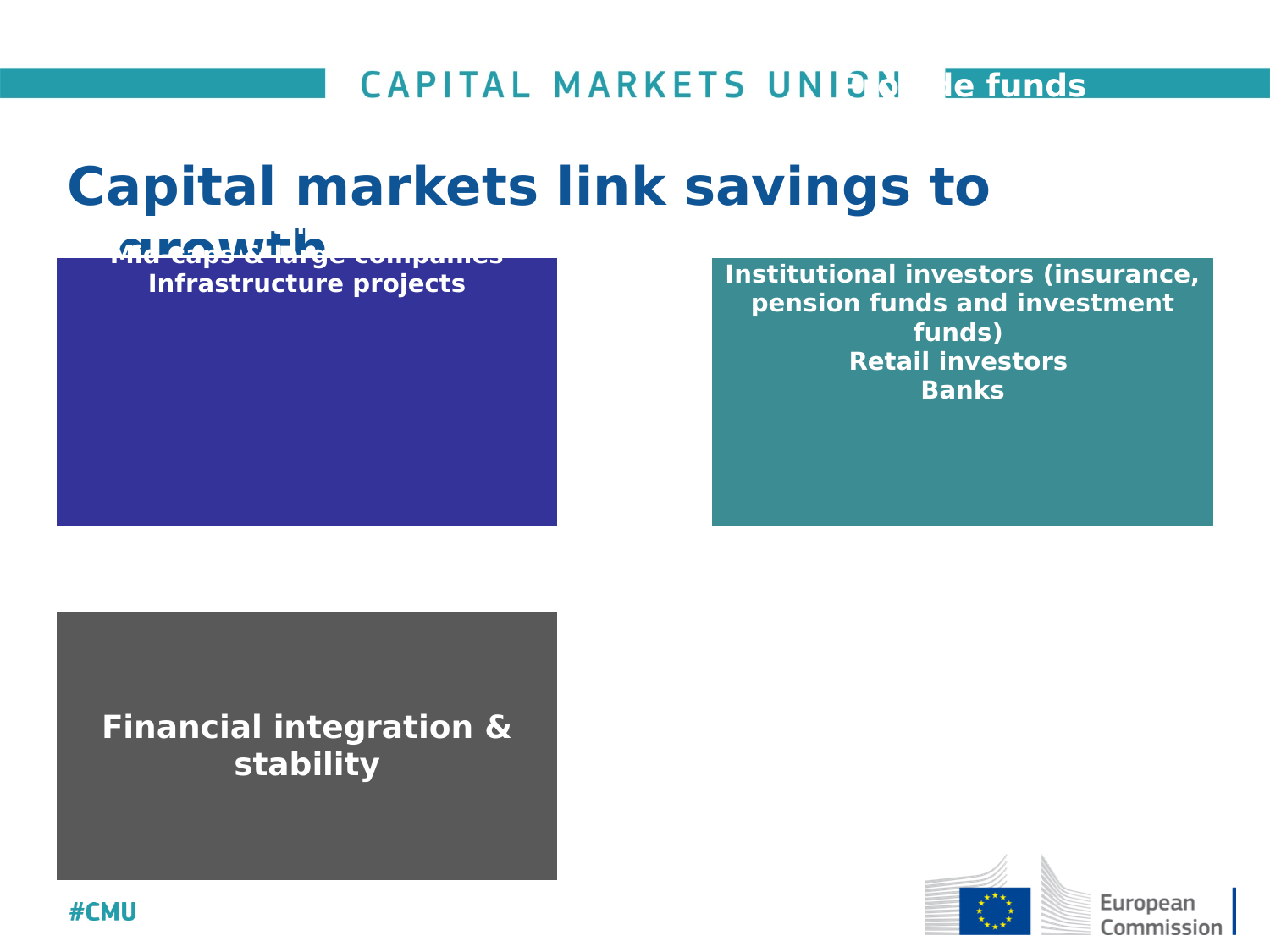

Capital markets link savings to growth
Need funds to grow
Start-ups & small businesses
Mid-caps & large companies
Infrastructure projects
Provide funds
Retail investors
Banks
Financial integration & stability